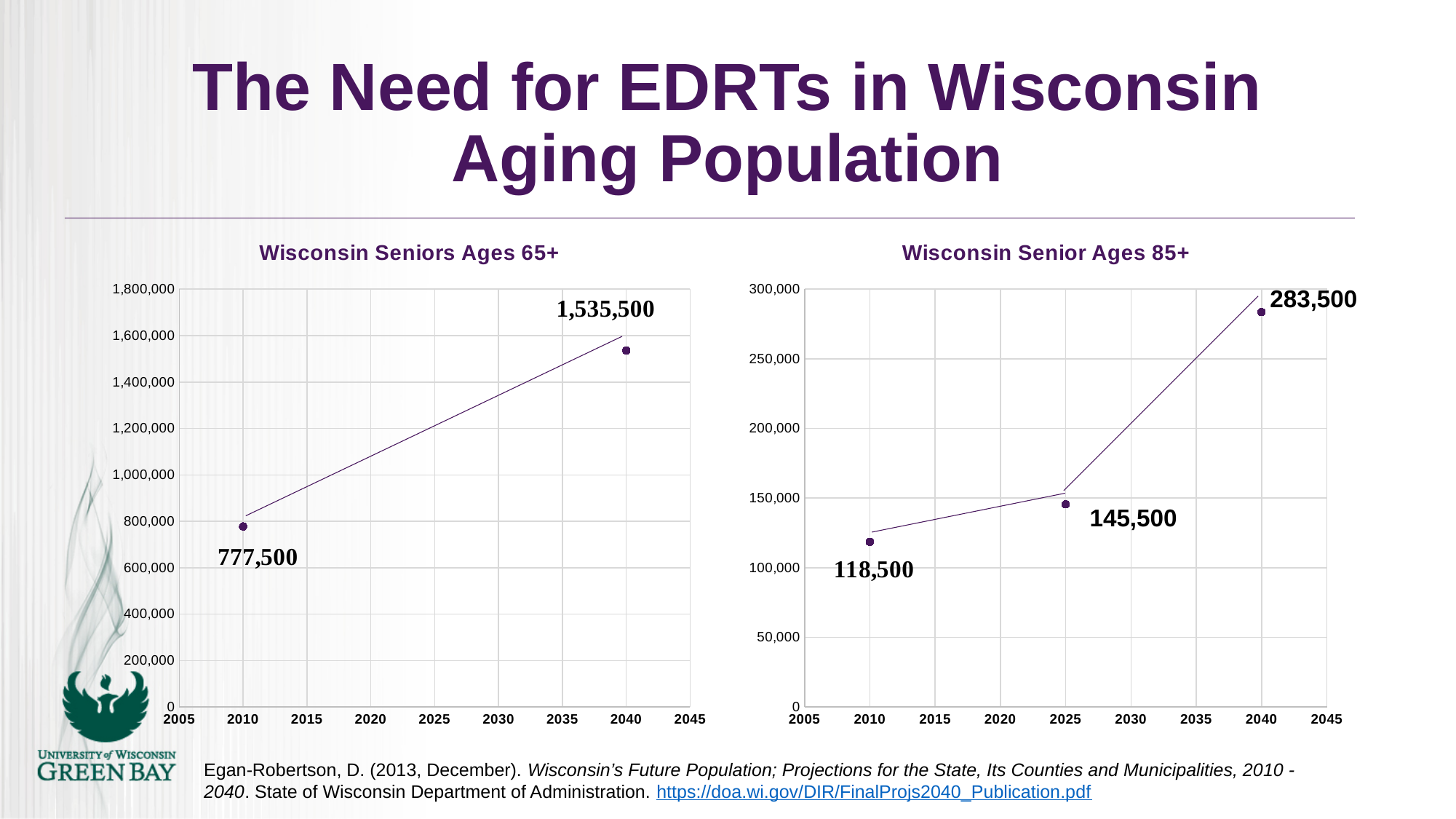

# The Need for EDRTs in Wisconsin Aging Population

### Chart: Wisconsin Seniors Ages 65+

| Category |  |
|---|---|

### Chart: Wisconsin Senior Ages 85+

| Category |  |
|---|---|
283,500
145,500
Egan-Robertson, D. (2013, December). Wisconsin’s Future Population; Projections for the State, Its Counties and Municipalities, 2010 - 2040. State of Wisconsin Department of Administration. https://doa.wi.gov/DIR/FinalProjs2040_Publication.pdf